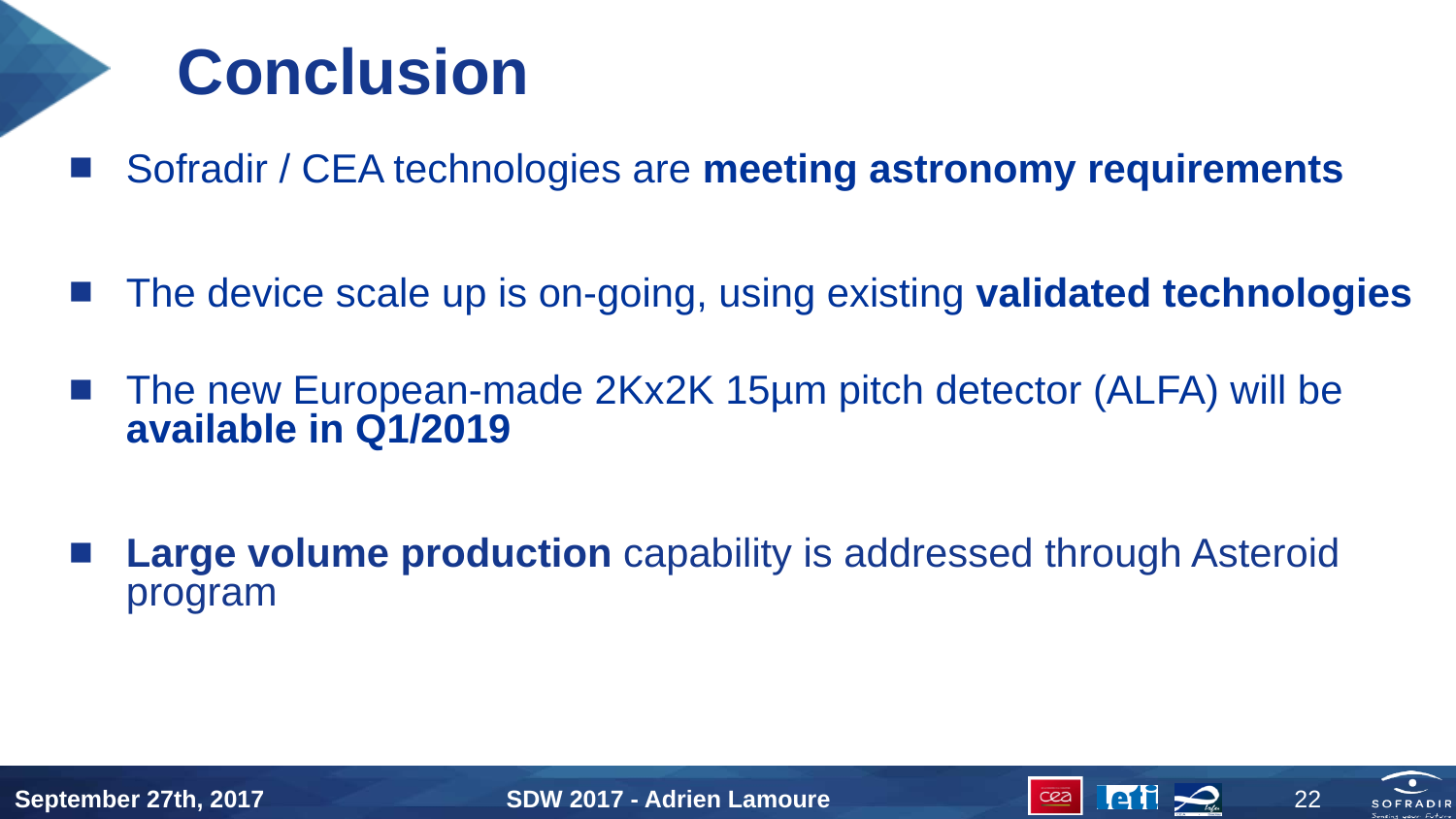

Conclusion
Sofradir / CEA technologies are meeting astronomy requirements

The device scale up is on-going, using existing validated technologies

The new European-made 2Kx2K 15µm pitch detector (ALFA) will be available in Q1/2019

Large volume production capability is addressed through Asteroid program

September 27th, 2017
SDW 2017 - Adrien Lamoure
22